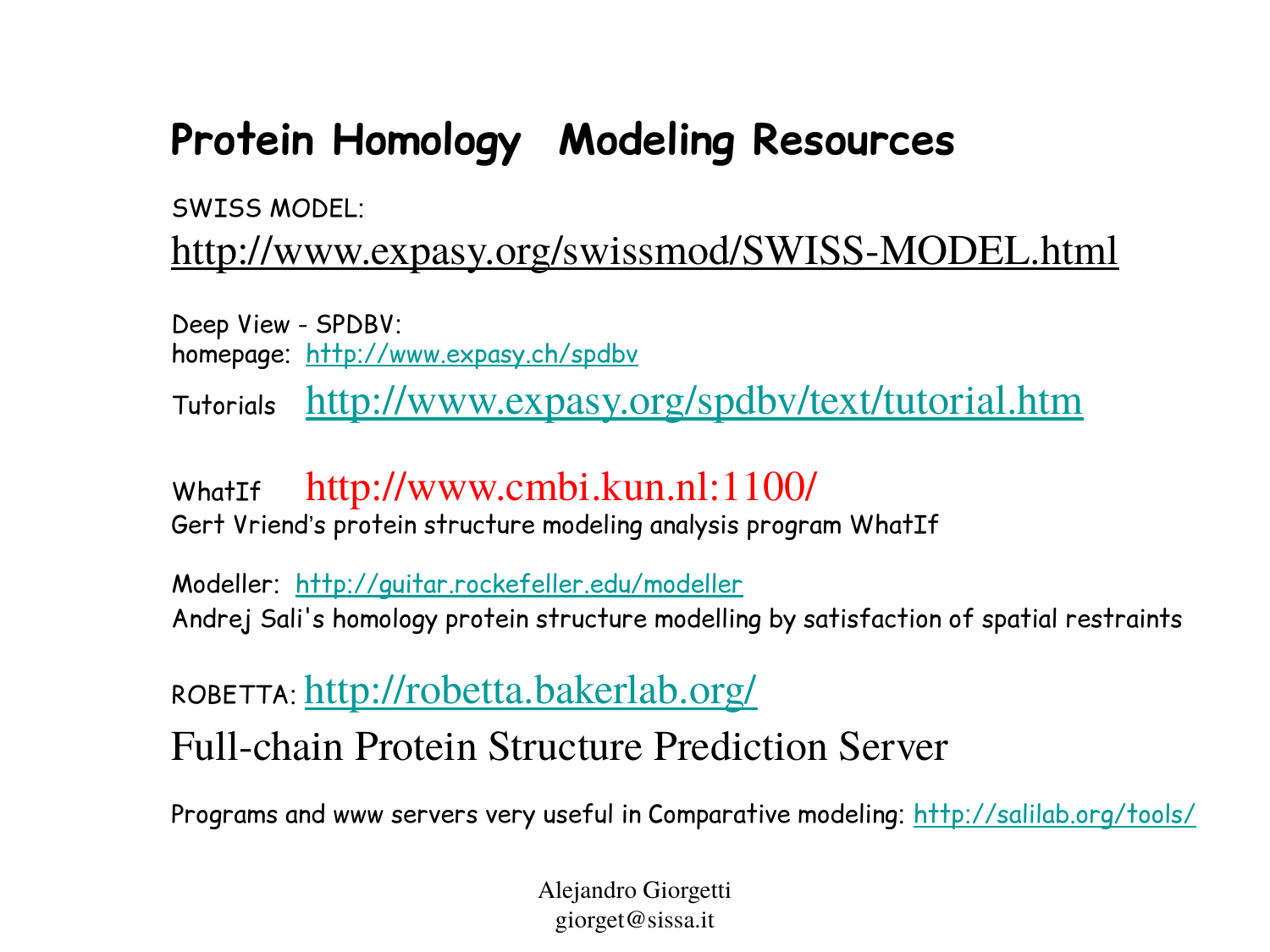

Protein Homology  Modeling Resources

SWISS MODEL: http://www.expasy.org/swissmod/SWISS-MODEL.html

Deep View - SPDBV:
homepage:	 http://www.expasy.ch/spdbv
Tutorials	 http://www.expasy.org/spdbv/text/tutorial.htm

WhatIf	 http://www.cmbi.kun.nl:1100/
Gert Vriend’s protein structure modeling analysis program WhatIf

Modeller:  http://guitar.rockefeller.edu/modeller
Andrej Sali's homology protein structure modelling by satisfaction of spatial restraints

ROBETTA: http://robetta.bakerlab.org/
Full-chain Protein Structure Prediction Server

Programs and www servers very useful in Comparative modeling: http://salilab.org/tools/

Alejandro Giorgetti
giorget@sissa.it